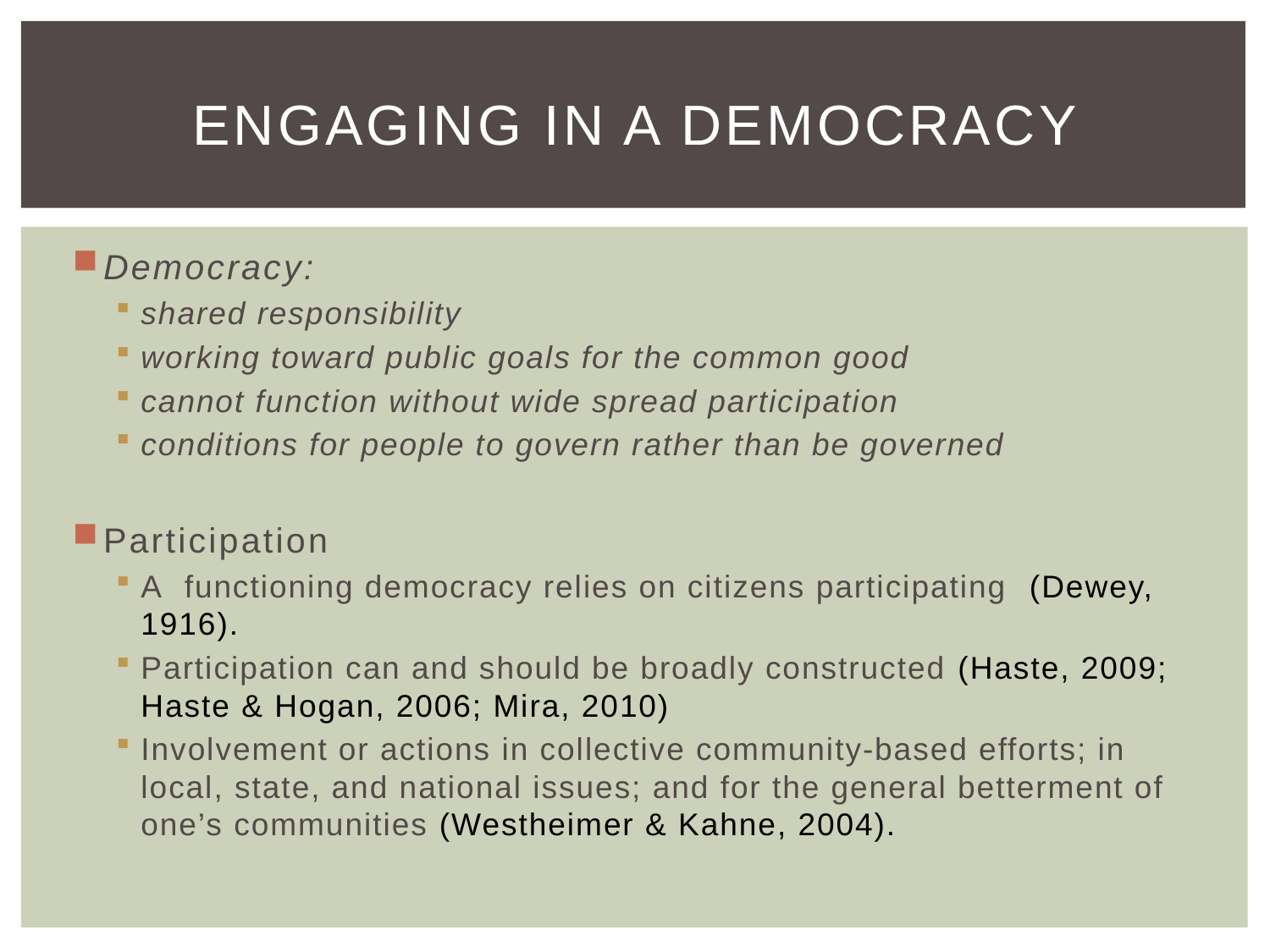

# Engaging in a Democracy
Democracy:
shared responsibility
working toward public goals for the common good
cannot function without wide spread participation
conditions for people to govern rather than be governed

Participation
A  functioning democracy relies on citizens participating  (Dewey, 1916).
Participation can and should be broadly constructed (Haste, 2009; Haste & Hogan, 2006; Mira, 2010)
Involvement or actions in collective community-based efforts; in local, state, and national issues; and for the general betterment of one’s communities (Westheimer & Kahne, 2004).